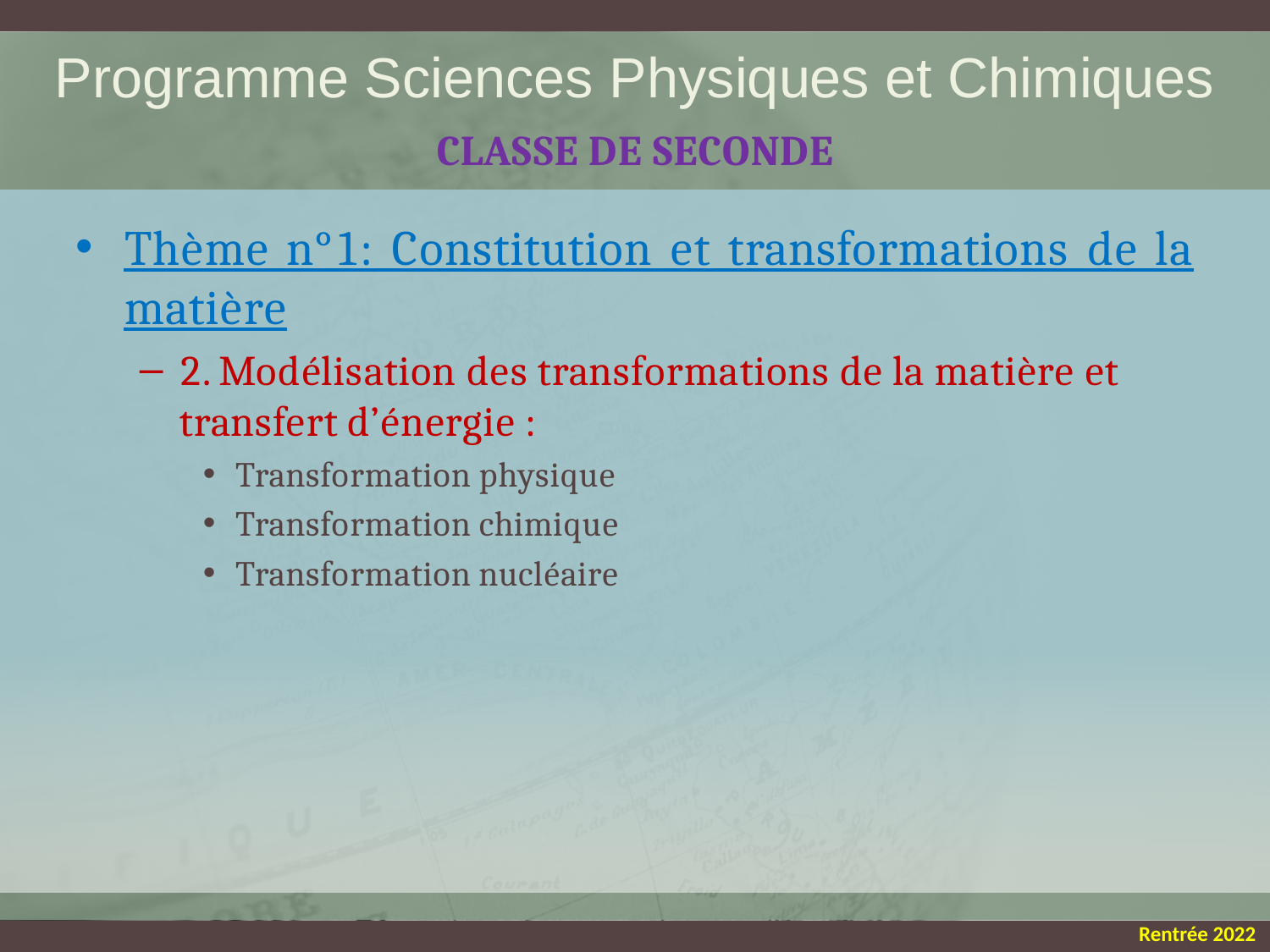

Programme Sciences Physiques et Chimiques
Classe de seconde
Thème n°1: Constitution et transformations de la matière
2. Modélisation des transformations de la matière et transfert d’énergie :
Transformation physique
Transformation chimique
Transformation nucléaire
Rentrée 2022